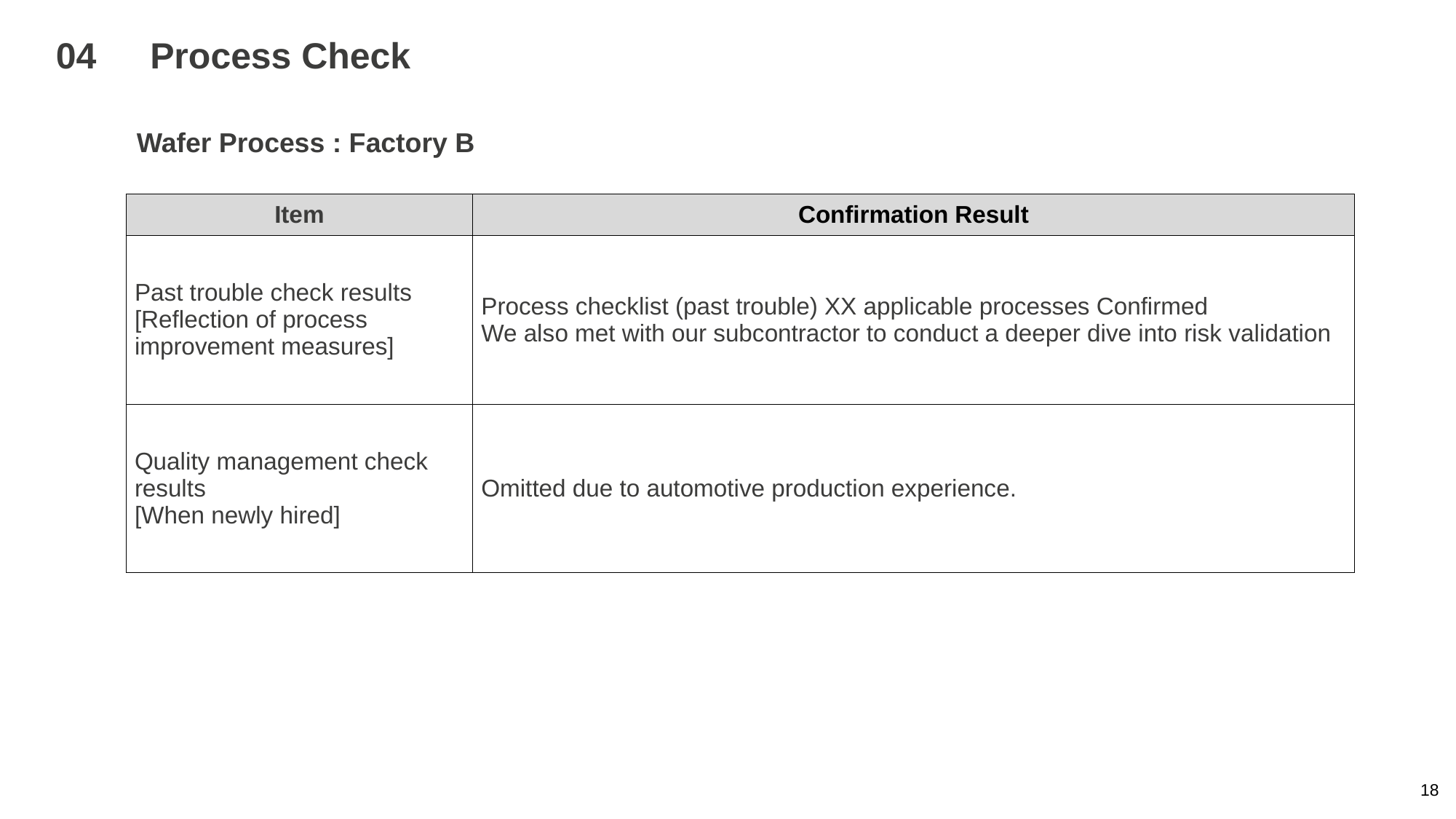

# 04　Process Check
Wafer Process : Factory B
| Item | Confirmation Result |
| --- | --- |
| Past trouble check results [Reflection of process improvement measures] | Process checklist (past trouble) XX applicable processes Confirmed We also met with our subcontractor to conduct a deeper dive into risk validation |
| Quality management check results [When newly hired] | Omitted due to automotive production experience. |